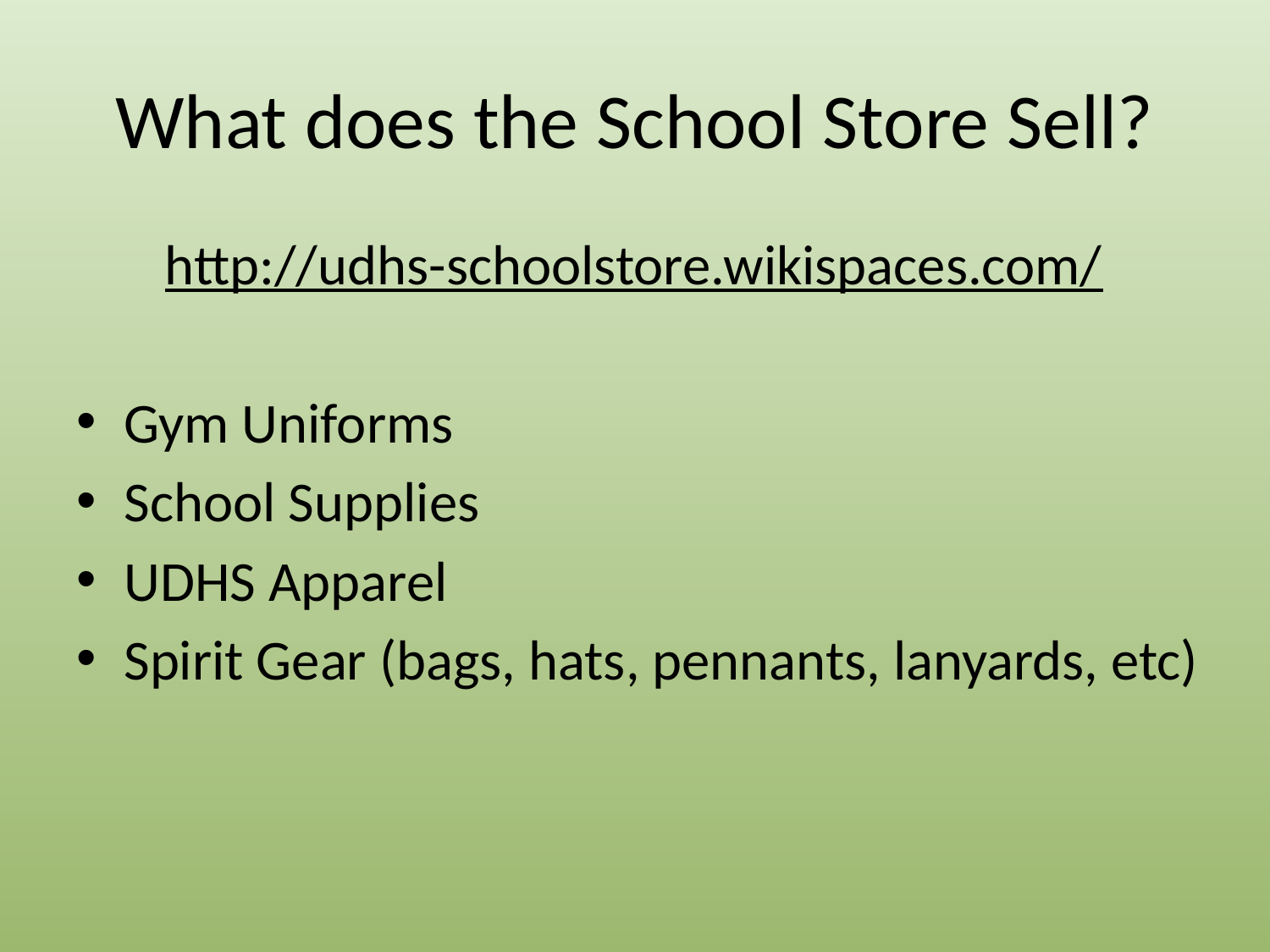

# What does the School Store Sell?
http://udhs-schoolstore.wikispaces.com/

Gym Uniforms
School Supplies
UDHS Apparel
Spirit Gear (bags, hats, pennants, lanyards, etc)